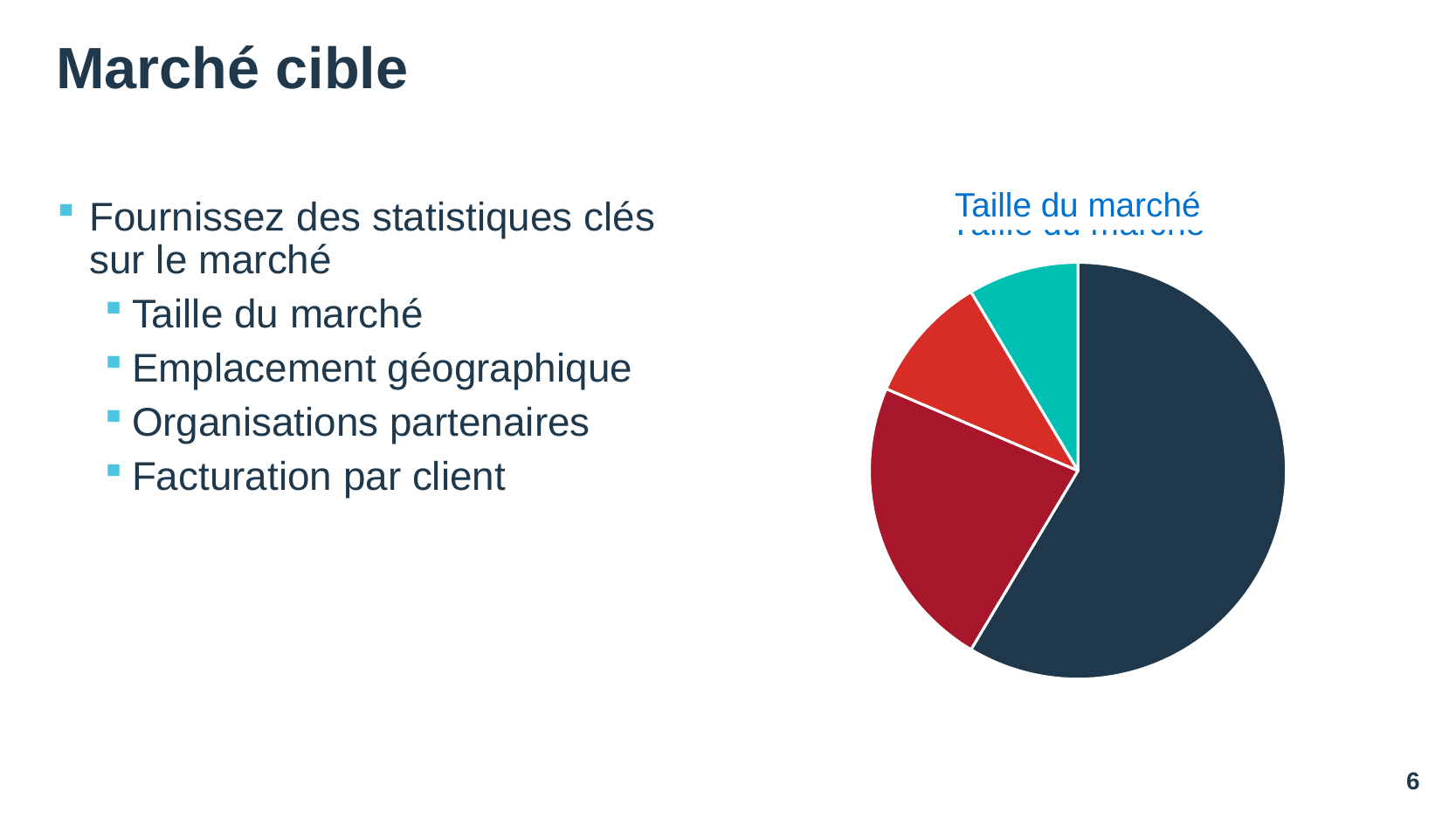

# Marché cible

### Chart: Taille du marché

| Category | Sales |
|---|---|
| 1st Qtr | 8.2 |
| 2nd Qtr | 3.2 |
| 3rd Qtr | 1.4 |
| 4th Qtr | 1.2 |
Taille du marché
Fournissez des statistiques clés sur le marché
Taille du marché
Emplacement géographique
Organisations partenaires
Facturation par client